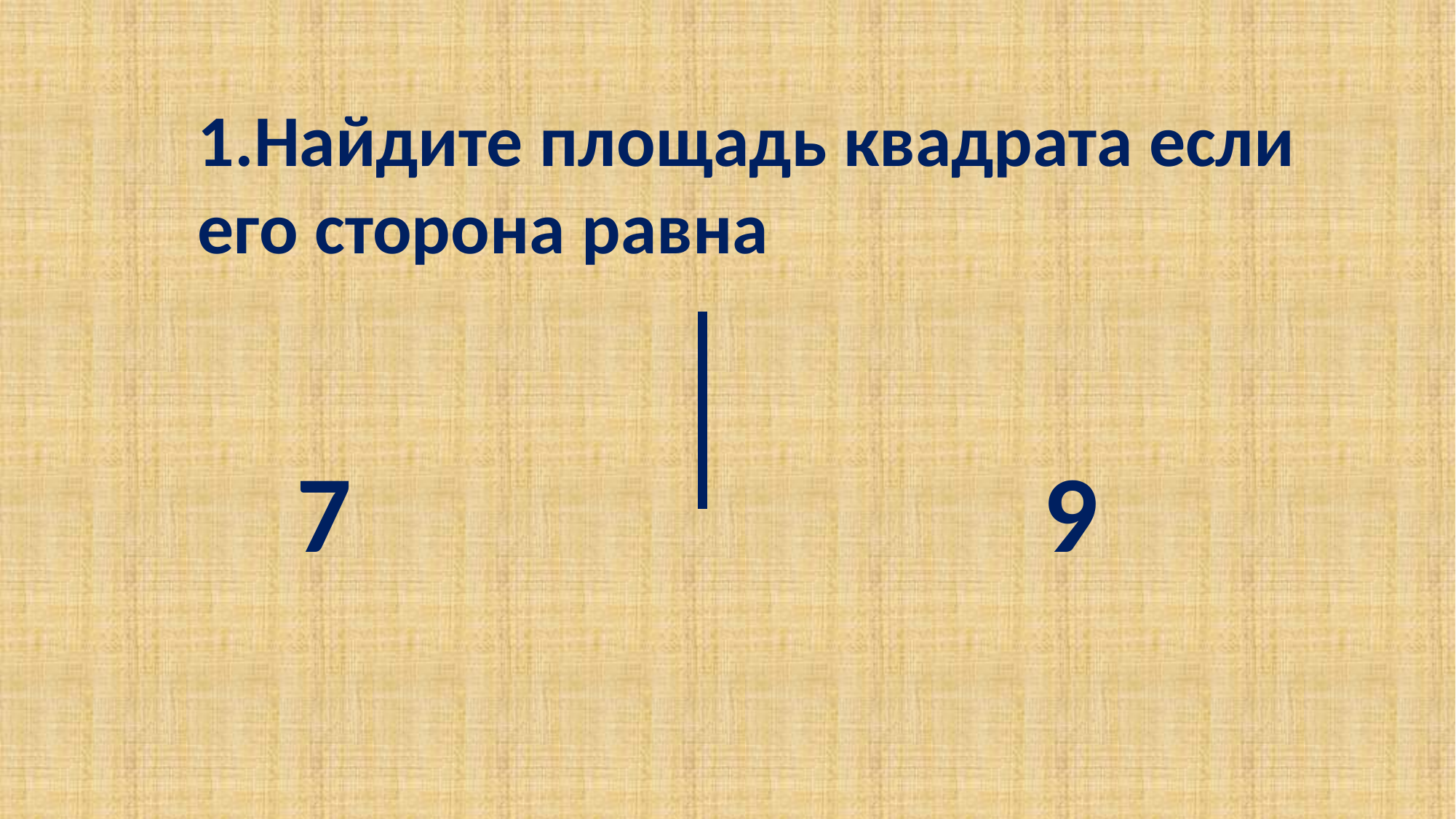

1.Найдите площадь квадрата если его сторона равна

    7                            9